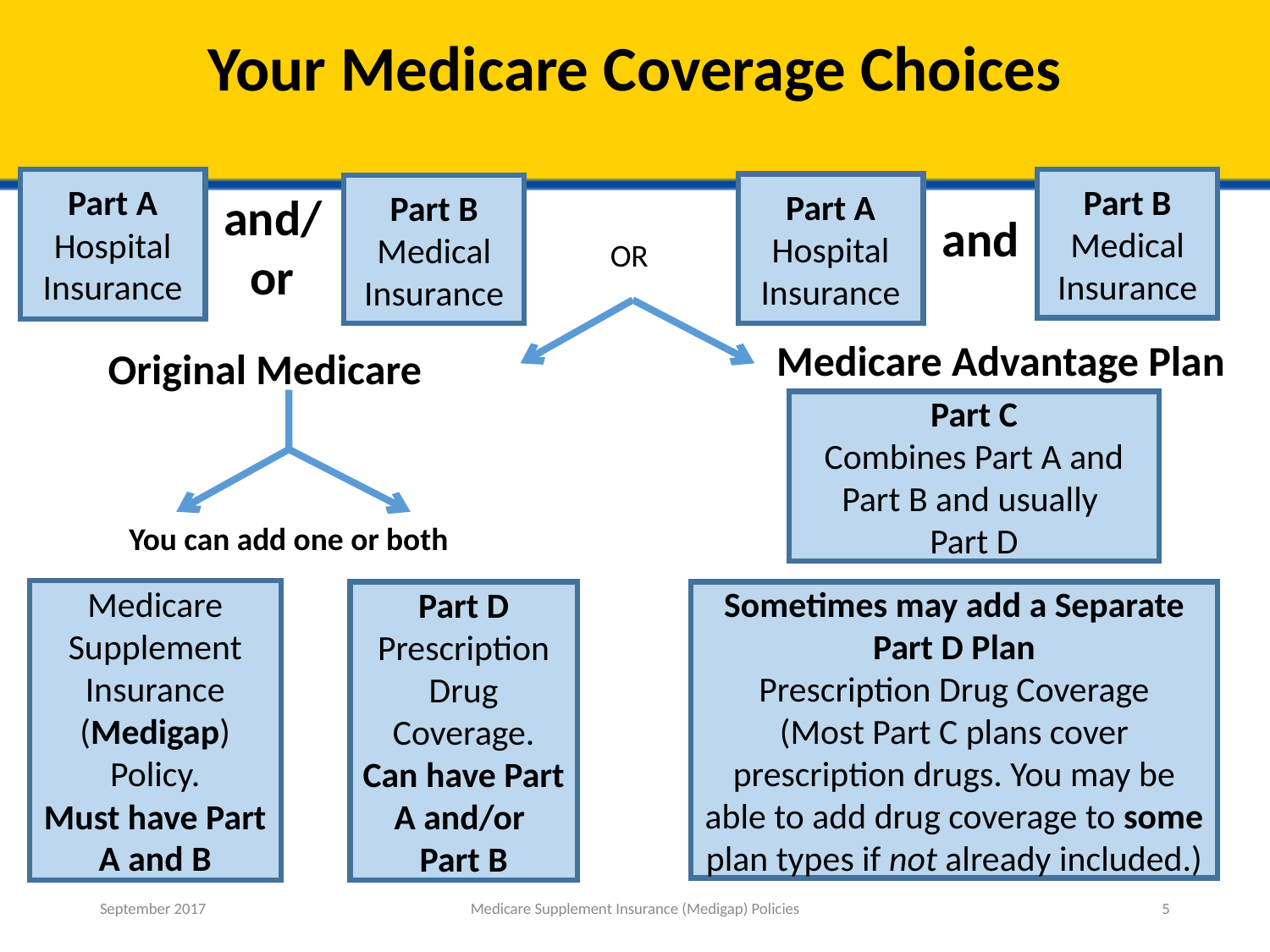

# Your Medicare Coverage Choices
Part A
Hospital Insurance
Part B
Medical Insurance
and/or
Original Medicare
You can add one or both
Medicare Supplement Insurance (Medigap) Policy.
Must have Part A and B
Part D
Prescription Drug Coverage.
Can have Part A and/or
Part B
Part B
Medical Insurance
Part A
Hospital Insurance
and
 Medicare Advantage Plan
Part C
Combines Part A and Part B and usually
Part D
Sometimes may add a Separate Part D Plan
Prescription Drug Coverage
(Most Part C plans cover prescription drugs. You may be able to add drug coverage to some plan types if not already included.)
OR
September 2017
Medicare Supplement Insurance (Medigap) Policies
5